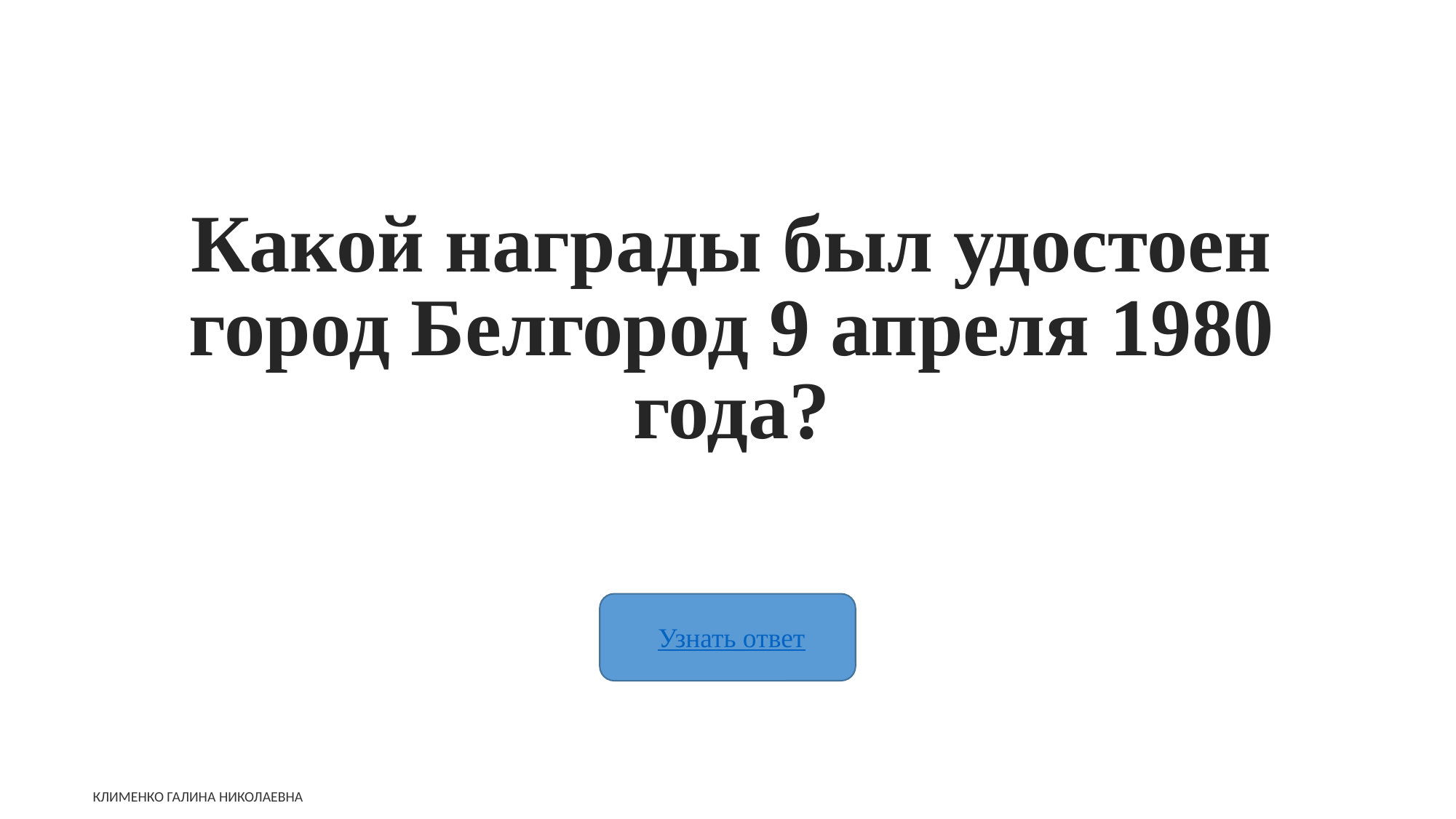

Какой награды был удостоен город Белгород 9 апреля 1980 года?

Узнать ответ
Клименко Галина Николаевна